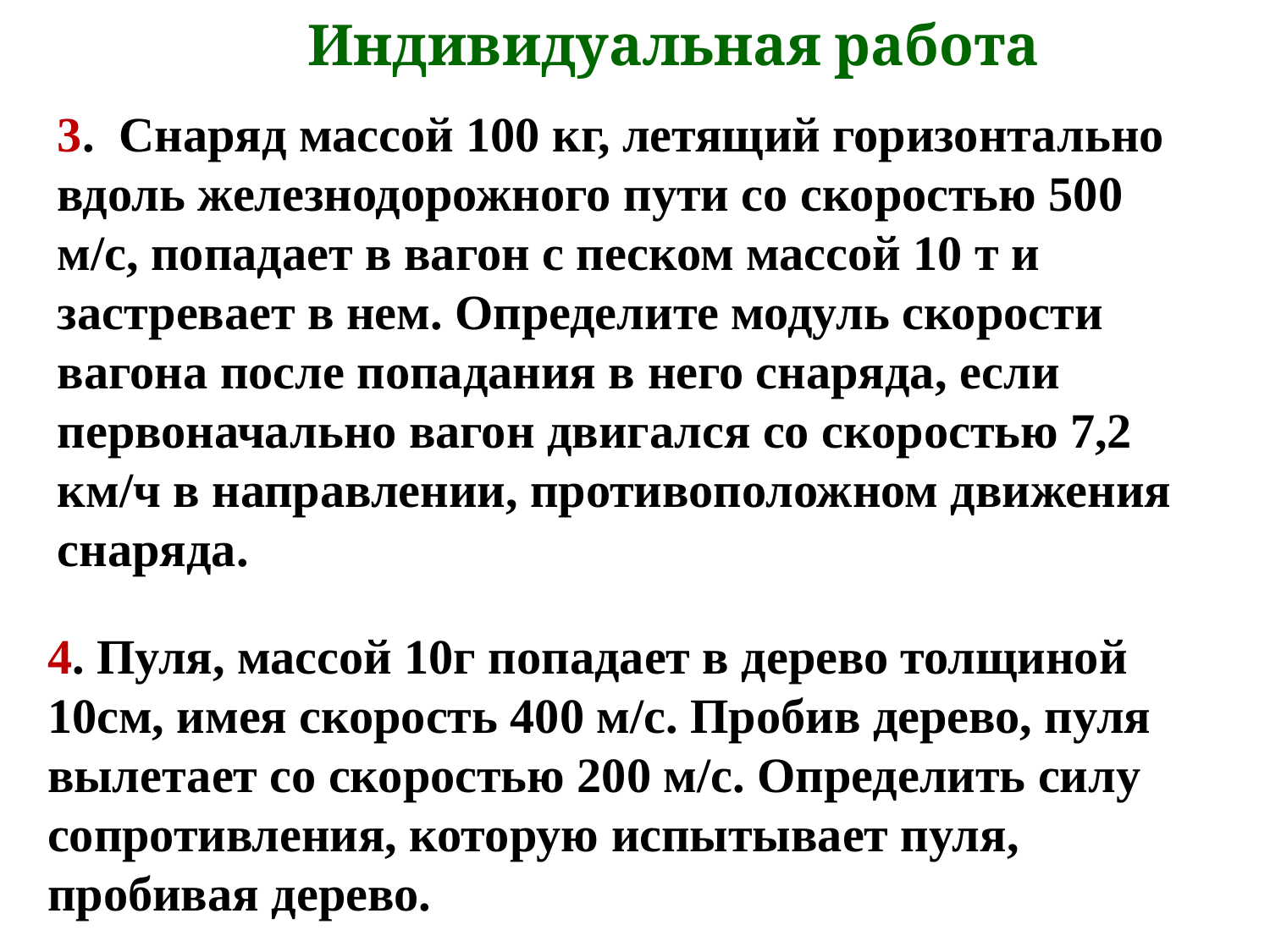

Индивидуальная работа
3.  Снаряд массой 100 кг, летящий горизонтально вдоль железнодорожного пути со скоростью 500 м/с, попадает в вагон с песком массой 10 т и застревает в нем. Определите модуль скорости вагона после попадания в него снаряда, если первоначально вагон двигался со скоростью 7,2 км/ч в направлении, противоположном движения снаряда.
4. Пуля, массой 10г попадает в дерево толщиной 10см, имея скорость 400 м/с. Пробив дерево, пуля вылетает со скоростью 200 м/с. Определить силу сопротивления, которую испытывает пуля, пробивая дерево.